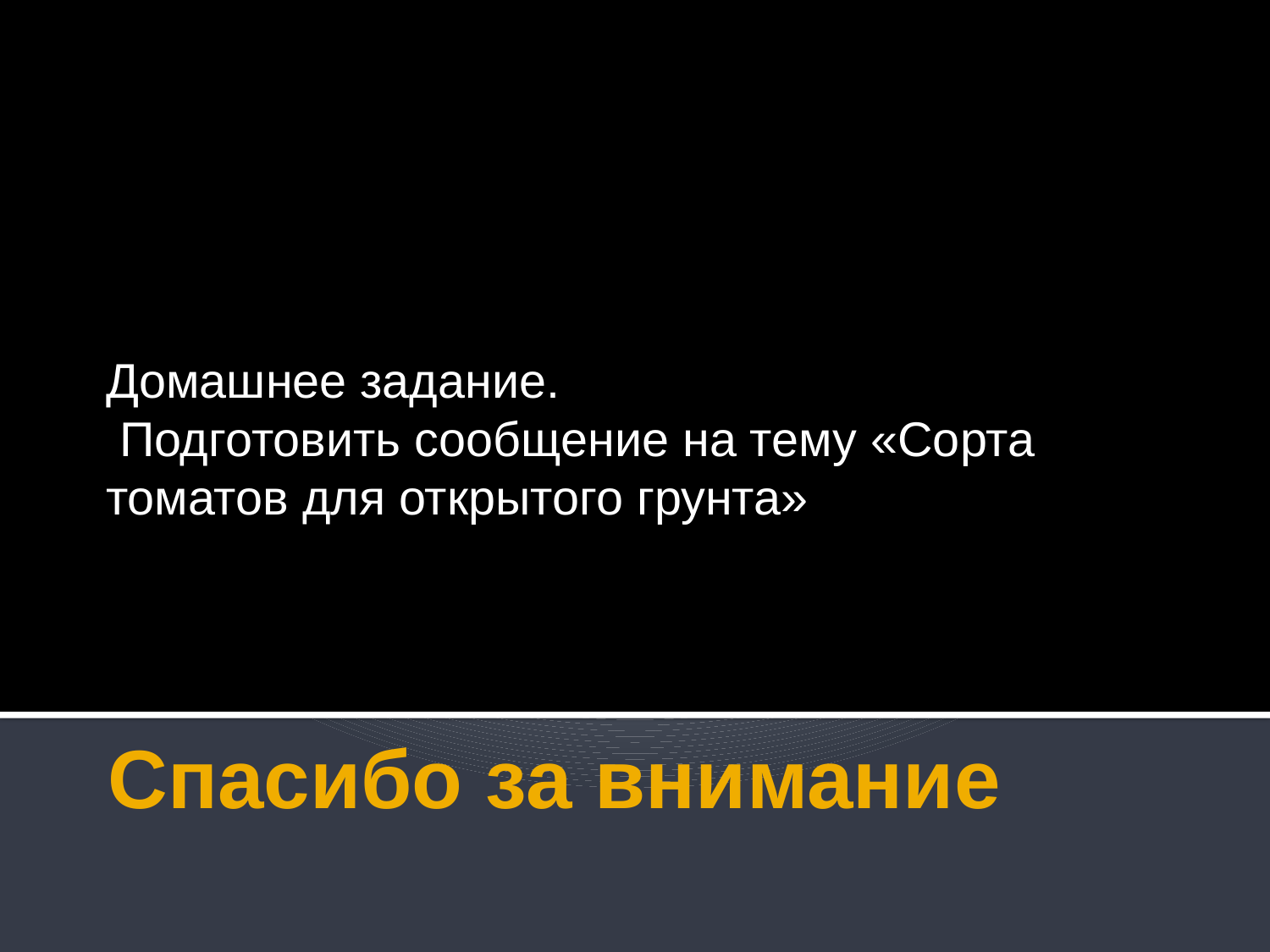

Домашнее задание.
 Подготовить сообщение на тему «Сорта томатов для открытого грунта»

# Спасибо за внимание